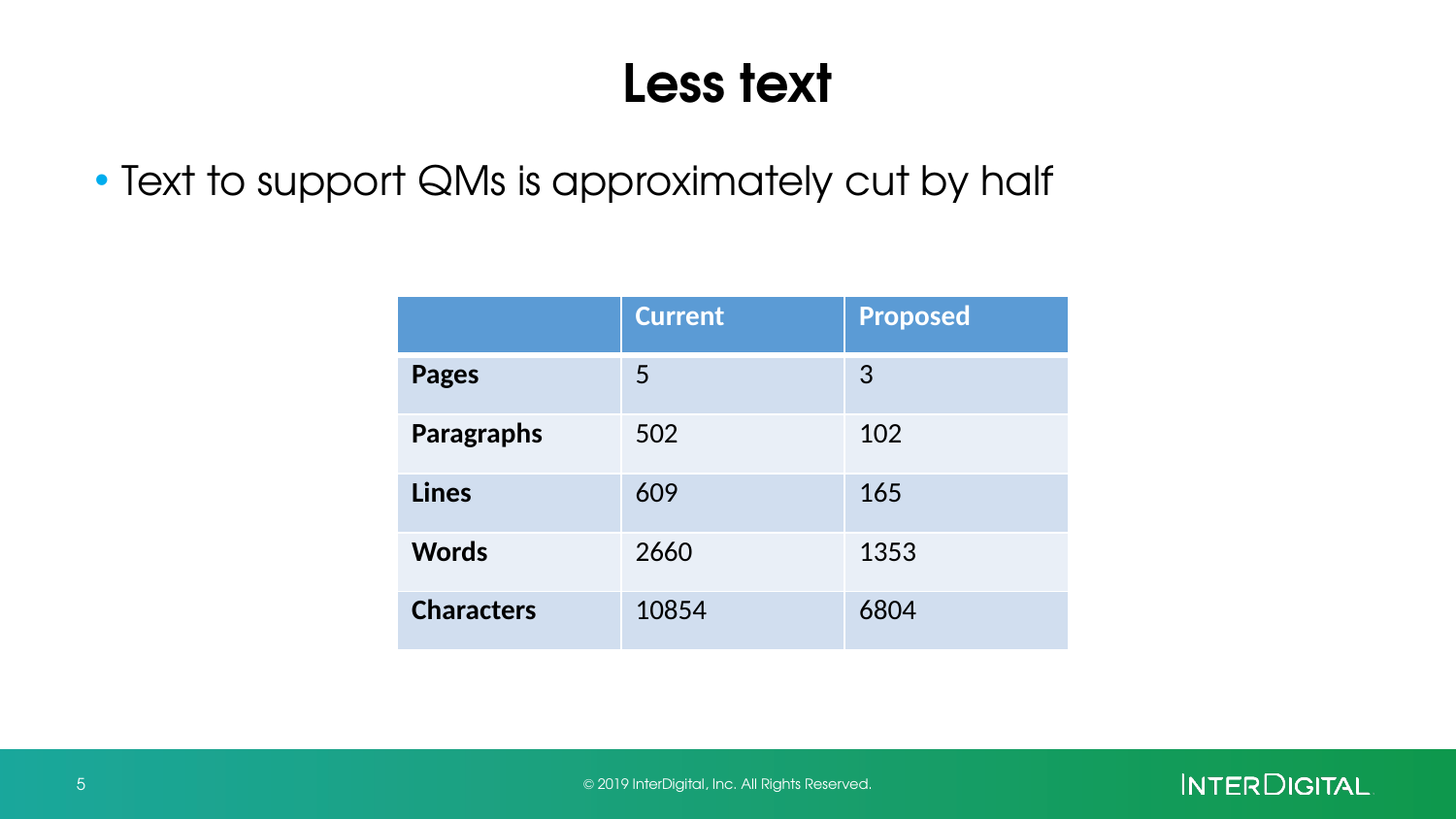

Less text
Text to support QMs is approximately cut by half
|  | Current | Proposed |
| --- | --- | --- |
| Pages | 5 | 3 |
| Paragraphs | 502 | 102 |
| Lines | 609 | 165 |
| Words | 2660 | 1353 |
| Characters | 10854 | 6804 |
5
© 2019 InterDigital, Inc. All Rights Reserved.